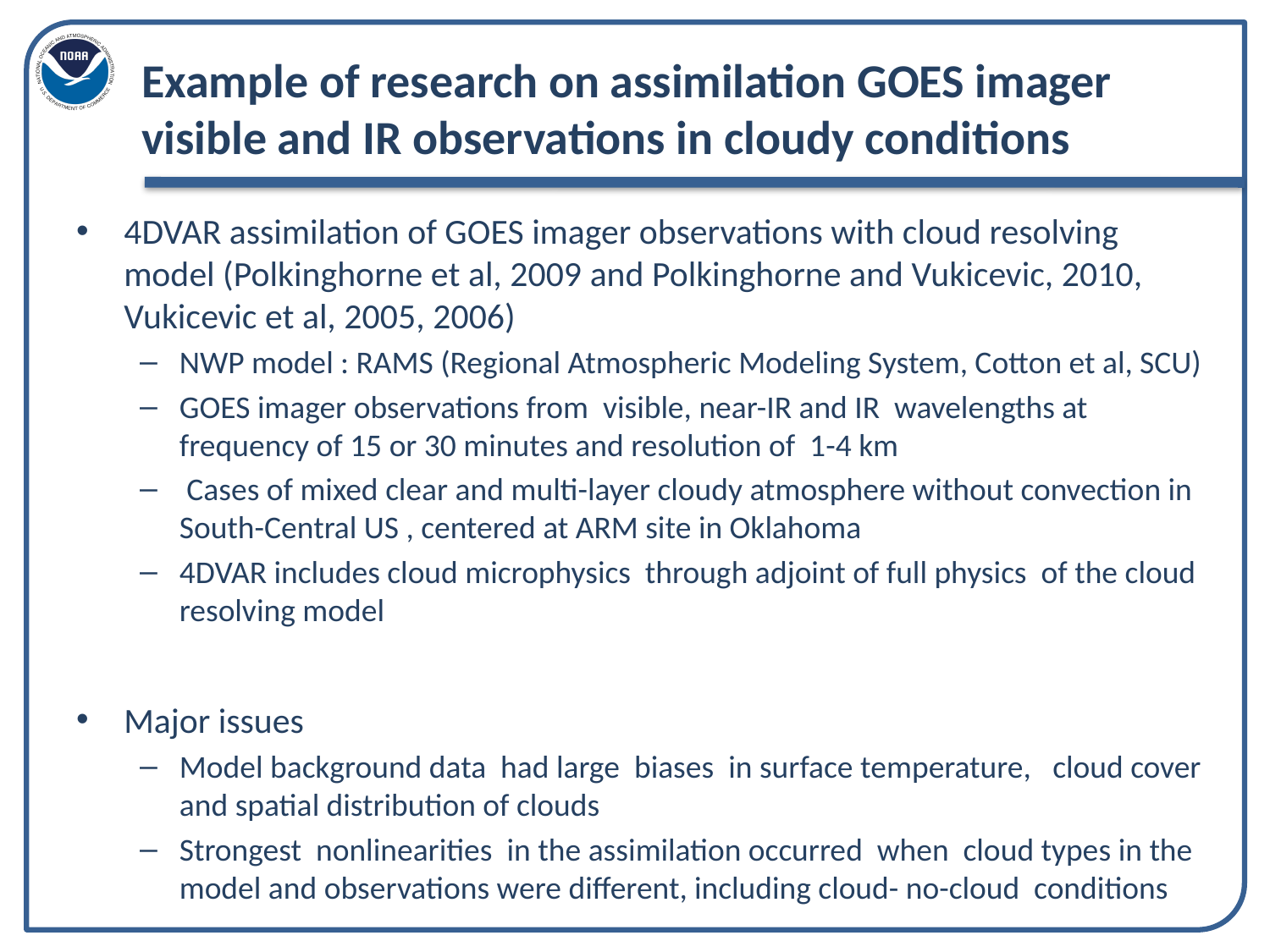

# Example of research on assimilation GOES imager  visible and IR observations in cloudy conditions
4DVAR assimilation of GOES imager observations with cloud resolving model (Polkinghorne et al, 2009 and Polkinghorne and Vukicevic, 2010, Vukicevic et al, 2005, 2006)
NWP model : RAMS (Regional Atmospheric Modeling System, Cotton et al, SCU)
GOES imager observations from  visible, near-IR and IR  wavelengths at frequency of 15 or 30 minutes and resolution of  1-4 km
 Cases of mixed clear and multi-layer cloudy atmosphere without convection in  South-Central US , centered at ARM site in Oklahoma
4DVAR includes cloud microphysics  through adjoint of full physics  of the cloud resolving model

Major issues
Model background data  had large  biases  in surface temperature,   cloud cover  and spatial distribution of clouds
Strongest  nonlinearities  in the assimilation occurred  when  cloud types in the model and observations were different, including cloud- no-cloud  conditions